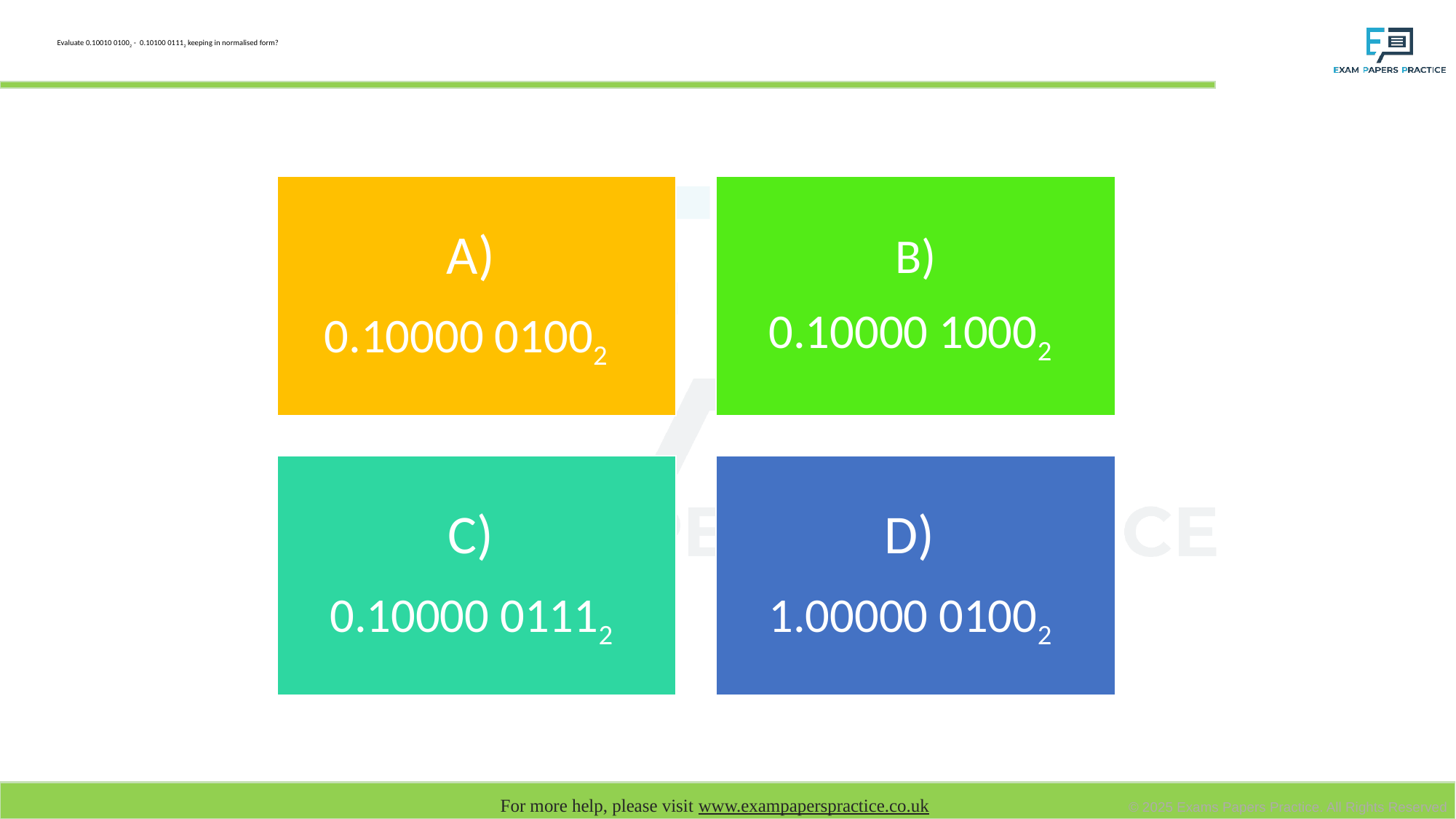

# Evaluate 0.10010 01002 -  0.10100 01112 keeping in normalised form?
A)
0.10000 01002
B)
0.10000 10002
C)
0.10000 01112
D)
1.00000 01002